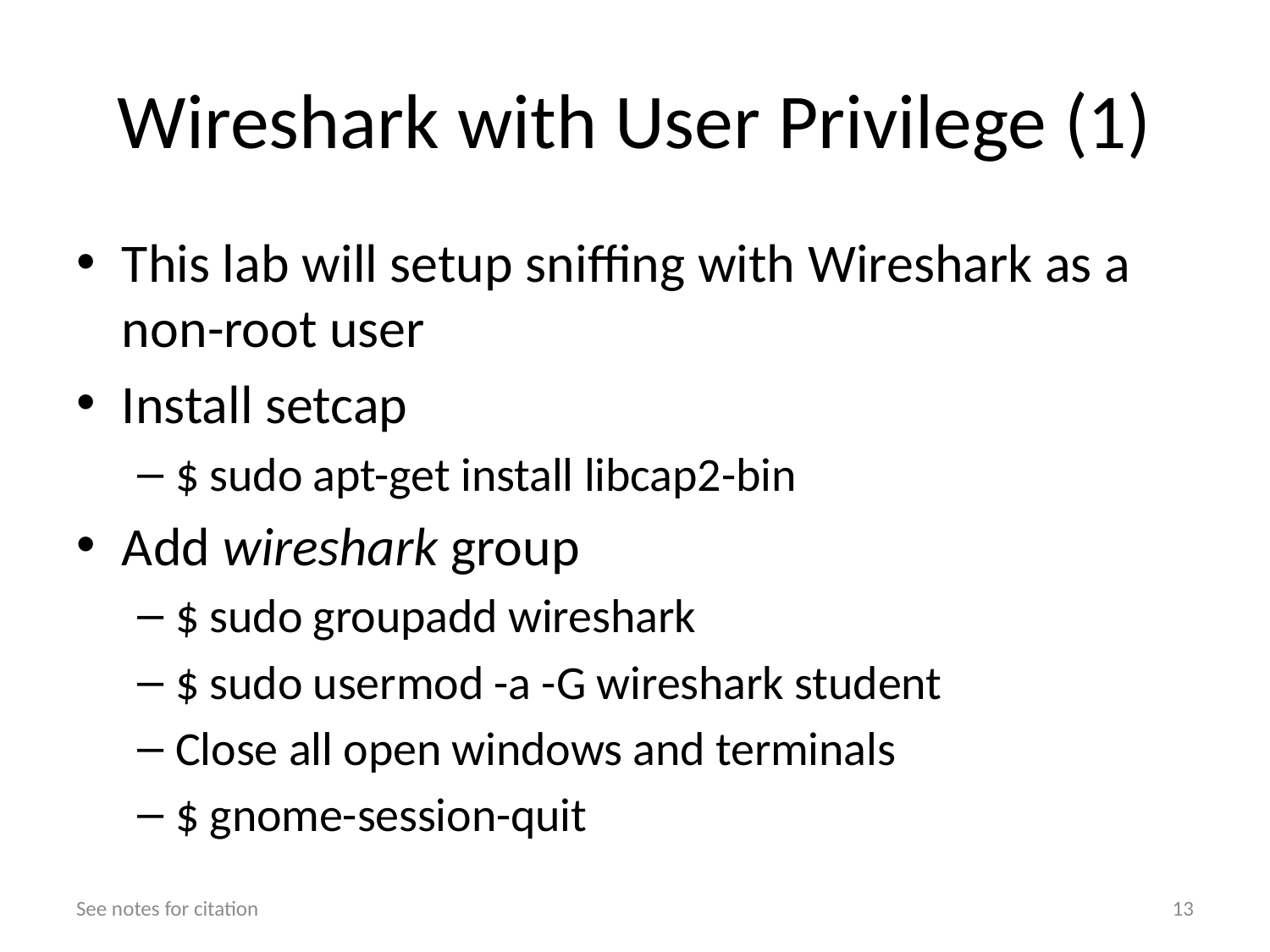

# Wireshark with User Privilege (1)
This lab will setup sniffing with Wireshark as a non-root user
Install setcap
$ sudo apt-get install libcap2-bin
Add wireshark group
$ sudo groupadd wireshark
$ sudo usermod -a -G wireshark student
Close all open windows and terminals
$ gnome-session-quit
See notes for citation
13